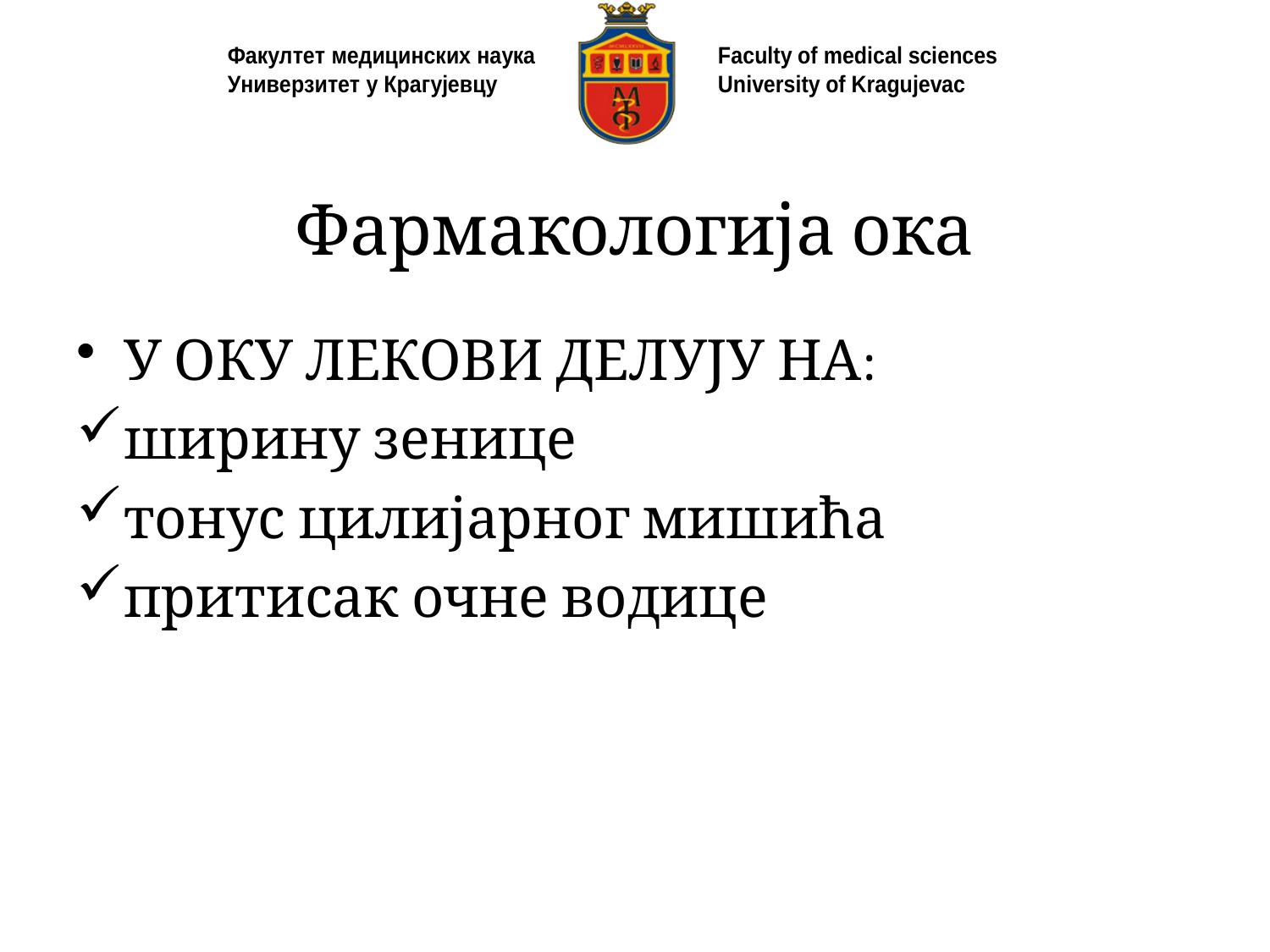

# Фармакологија ока
У ОКУ ЛЕКОВИ ДЕЛУЈУ НА:
ширину зенице
тонус цилијарног мишића
притисак очне водице